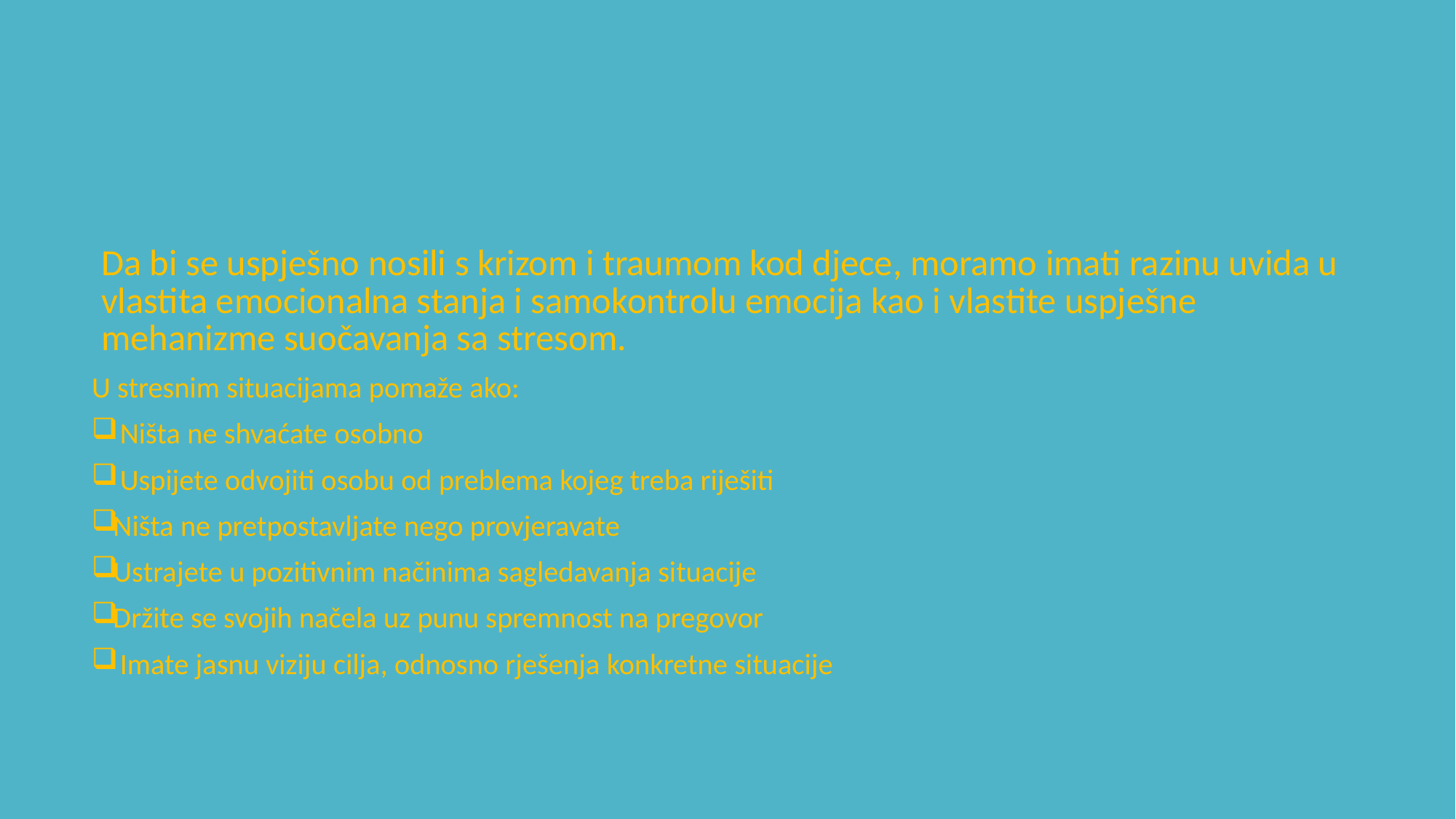

# DDa
Da bi se uspješno nosili s krizom i traumom kod djece, moramo imati razinu uvida u vlastita emocionalna stanja i samokontrolu emocija kao i vlastite uspješne mehanizme suočavanja sa stresom.
U stresnim situacijama pomaže ako:
 Ništa ne shvaćate osobno
 Uspijete odvojiti osobu od preblema kojeg treba riješiti
Ništa ne pretpostavljate nego provjeravate
Ustrajete u pozitivnim načinima sagledavanja situacije
Držite se svojih načela uz punu spremnost na pregovor
 Imate jasnu viziju cilja, odnosno rješenja konkretne situacije